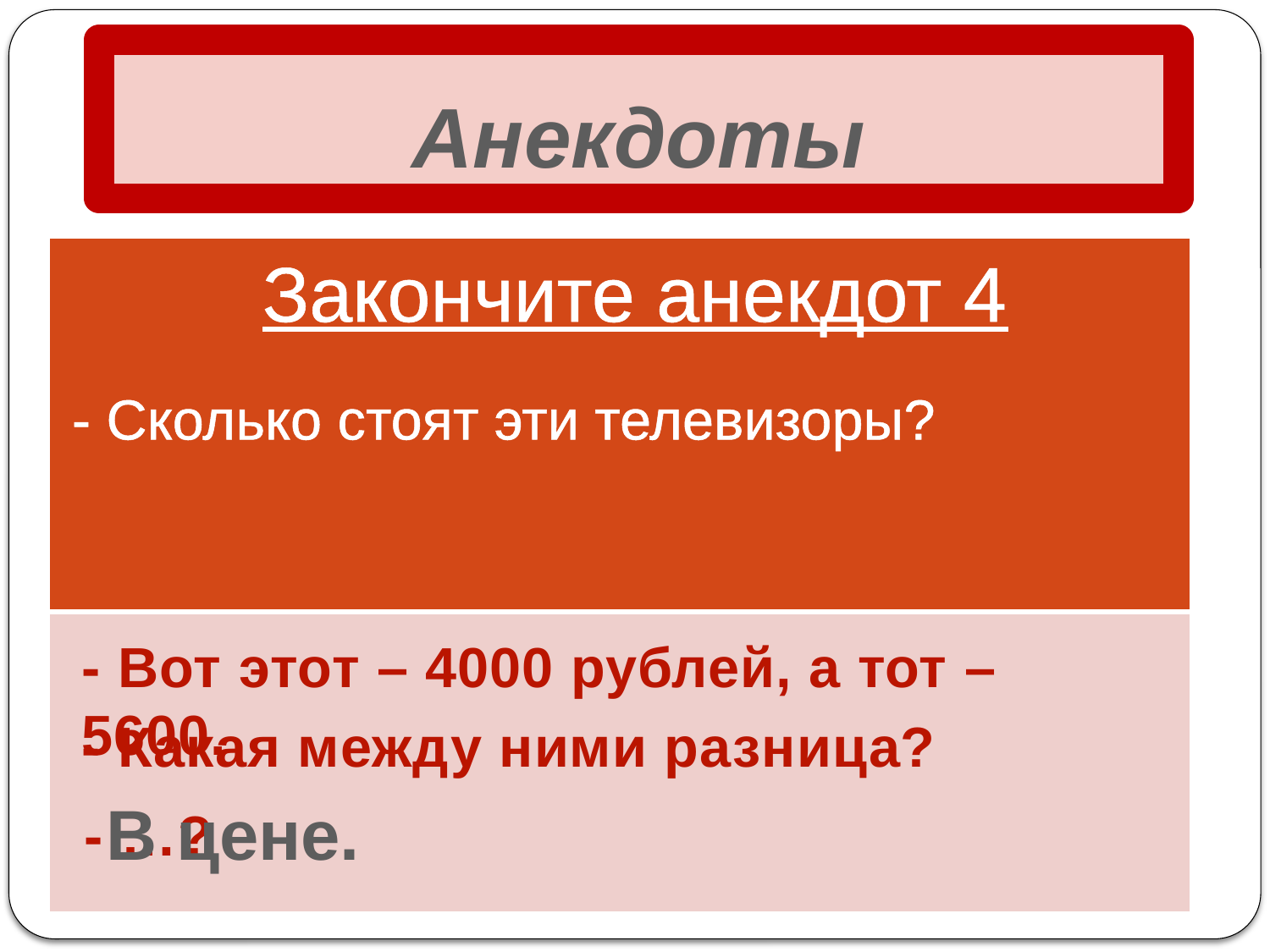

# Анекдоты
Закончите анекдот 4
|  |
| --- |
|  |
- Сколько стоят эти телевизоры?
- Вот этот – 4000 рублей, а тот – 5600.
- Какая между ними разница?
В цене.
- …?